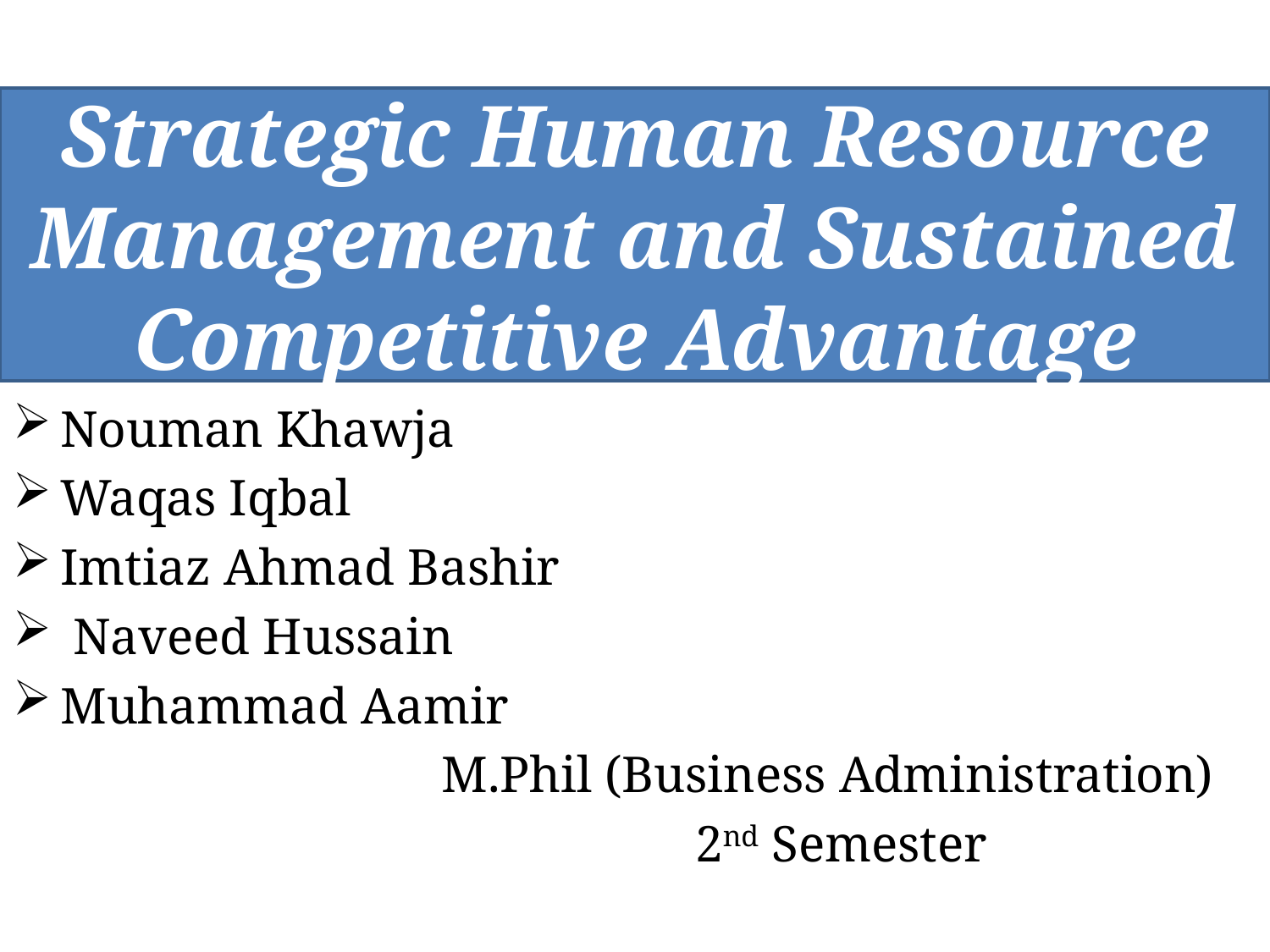

Strategic Human Resource Management and Sustained Competitive Advantage
Nouman Khawja
Waqas Iqbal
Imtiaz Ahmad Bashir
 Naveed Hussain
Muhammad Aamir
				M.Phil (Business Administration)
						2nd Semester